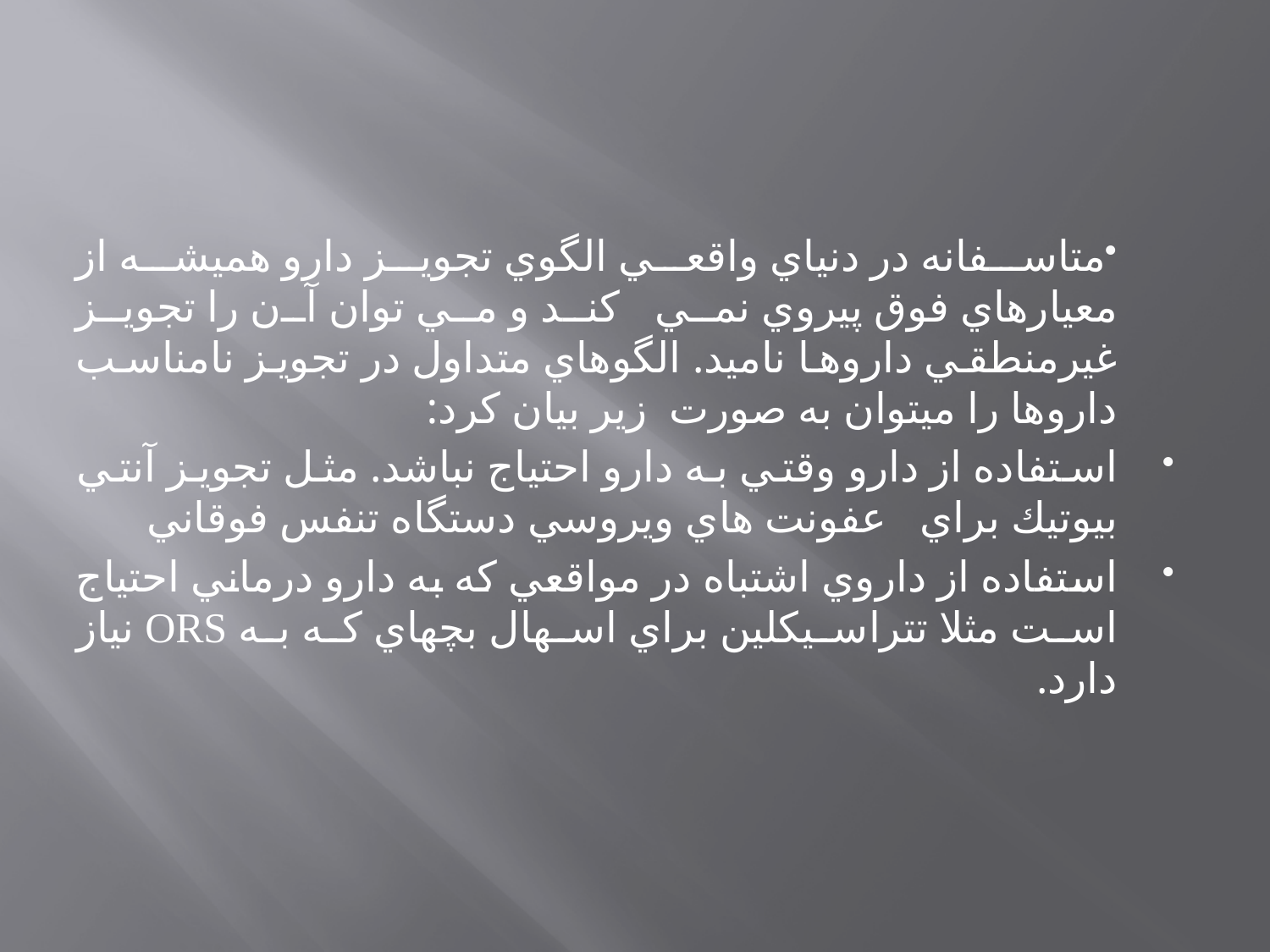

#
متاسفانه در دنياي واقعي الگوي تجويز دارو هميشه از معيارهاي فوق پيروي نمي کند و مي توان آن را تجويز غيرمنطقي داروها ناميد. الگوهاي متداول در تجويز نامناسب داروها را ميتوان به صورت  زیر بيان كرد:
استفاده از دارو وقتي به دارو احتياج نباشد. مثل تجويز آنتي بيوتيك براي   عفونت هاي ويروسي دستگاه تنفس فوقاني
استفاده از داروي اشتباه در مواقعي كه به دارو درماني احتياج است مثلا تتراسيكلين براي اسهال بچه­اي كه به ORS نياز دارد.